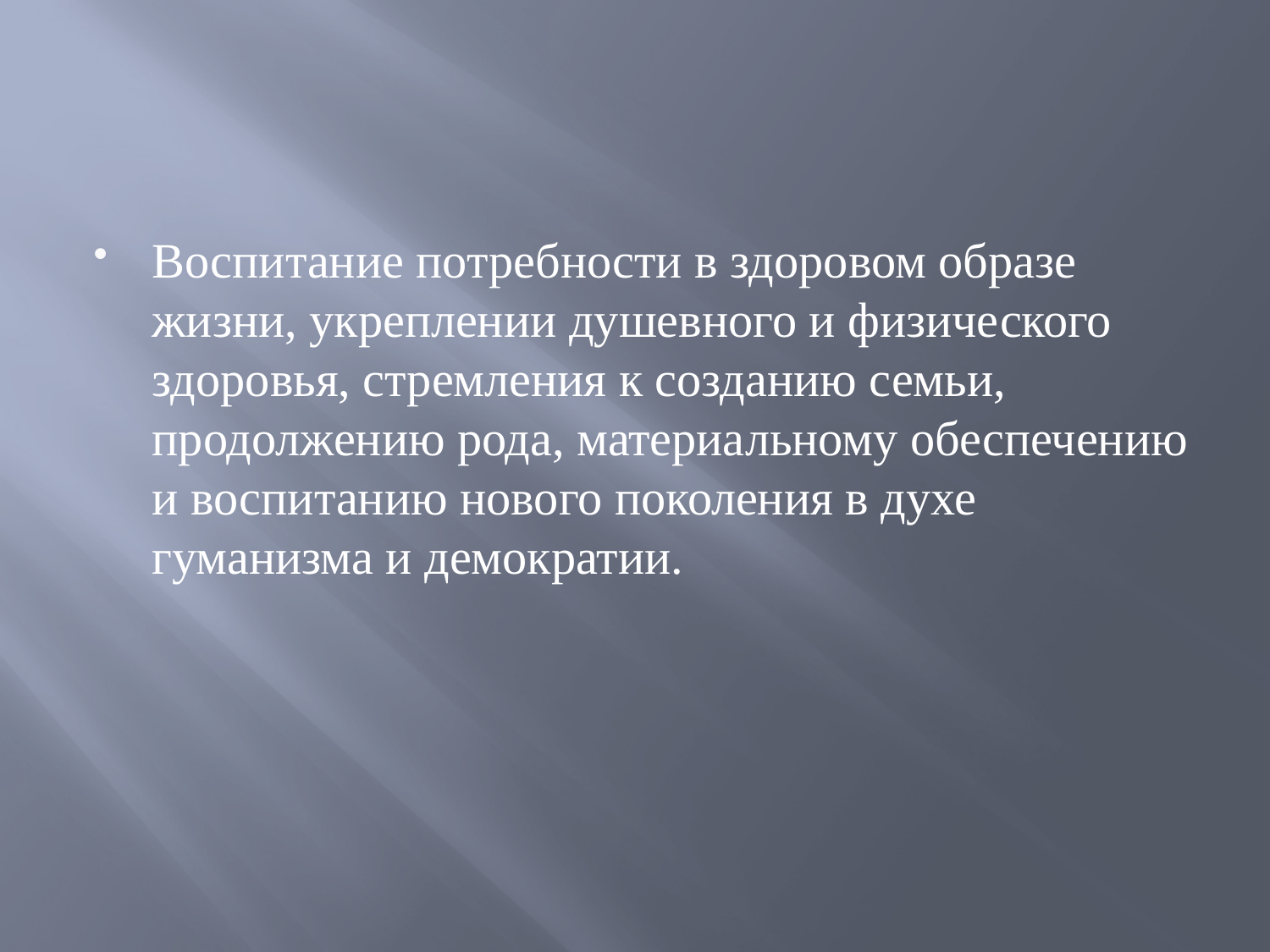

#
Воспитание потребности в здоровом образе жизни, укреплении душевного и физического здоровья, стремления к созданию семьи, продолжению рода, материальному обеспечению и воспитанию нового поколения в духе гуманизма и демократии.